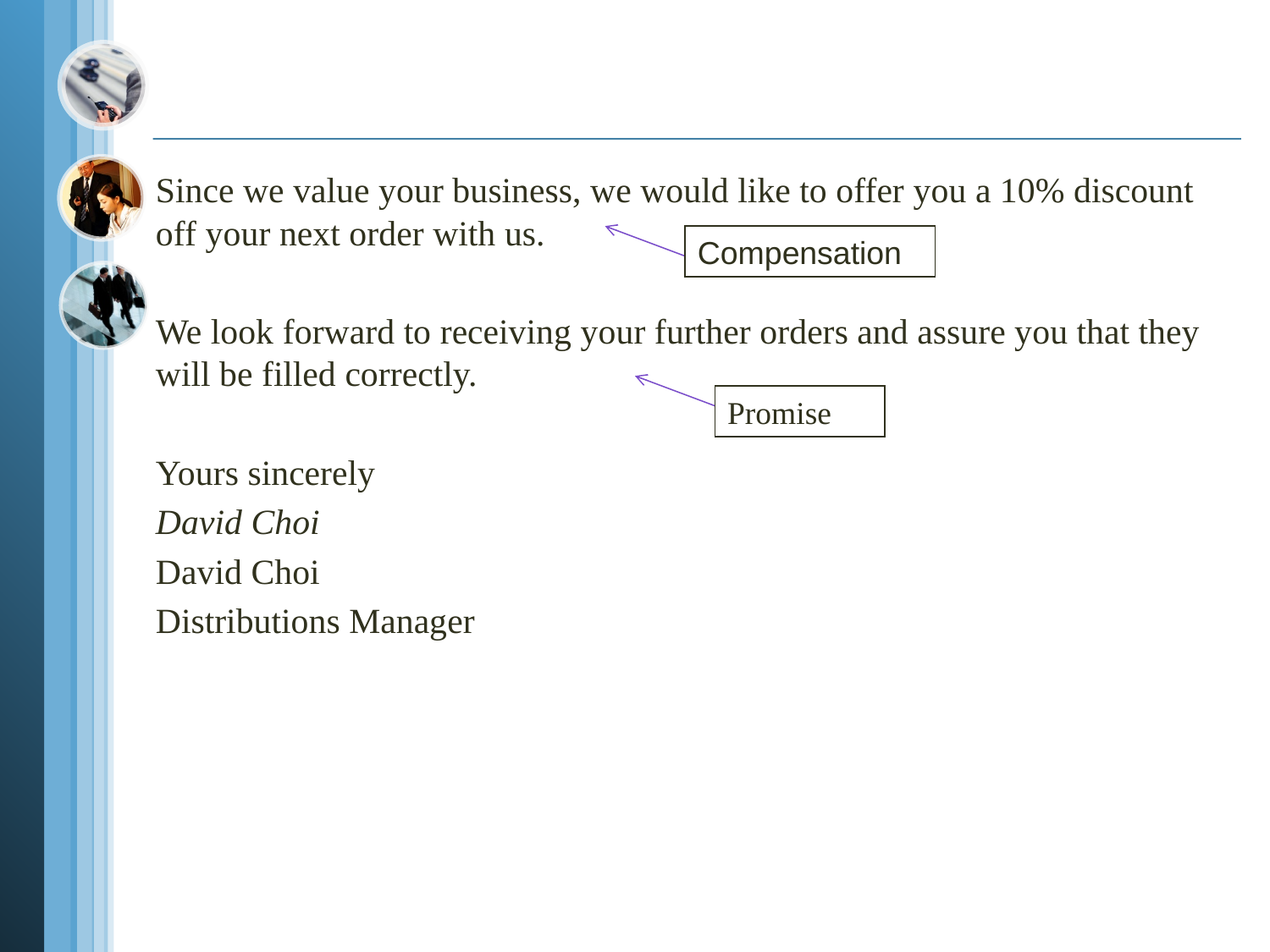

#
Since we value your business, we would like to offer you a 10% discount off your next order with us.

We look forward to receiving your further orders and assure you that they will be filled correctly.

Yours sincerely
David Choi
David Choi
Distributions Manager

Compensation
Promise